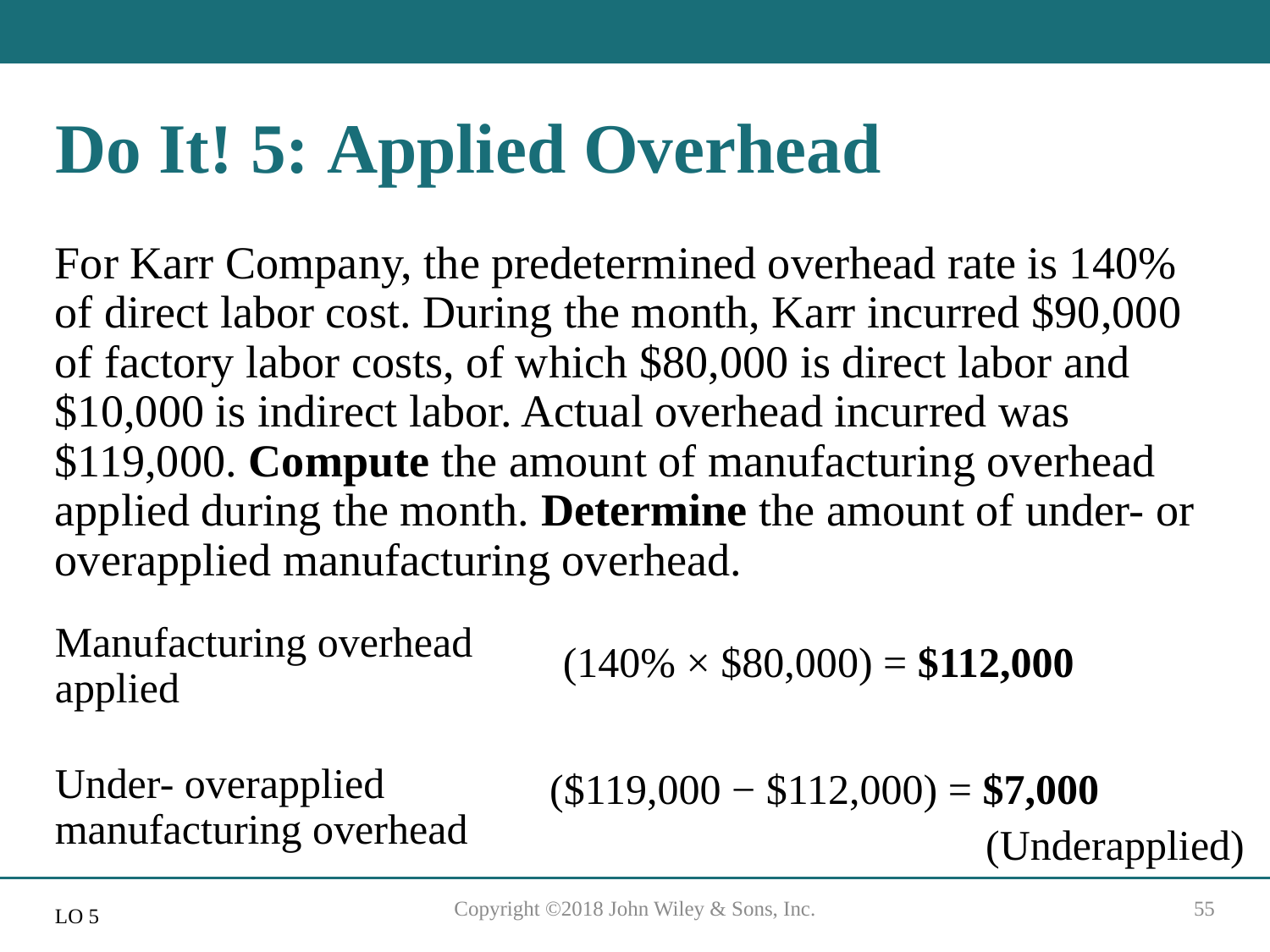

# Do It! 5: Applied Overhead
For Karr Company, the predetermined overhead rate is 140% of direct labor cost. During the month, Karr incurred $90,000 of factory labor costs, of which $80,000 is direct labor and $10,000 is indirect labor. Actual overhead incurred was $119,000. Compute the amount of manufacturing overhead applied during the month. Determine the amount of under- or overapplied manufacturing overhead.
Manufacturing overhead applied
(140% × $80,000) = $112,000
($119,000 − $112,000) = $7,000
(Underapplied)
Under- overapplied manufacturing overhead
Copyright ©2018 John Wiley & Sons, Inc.
55
L O 5